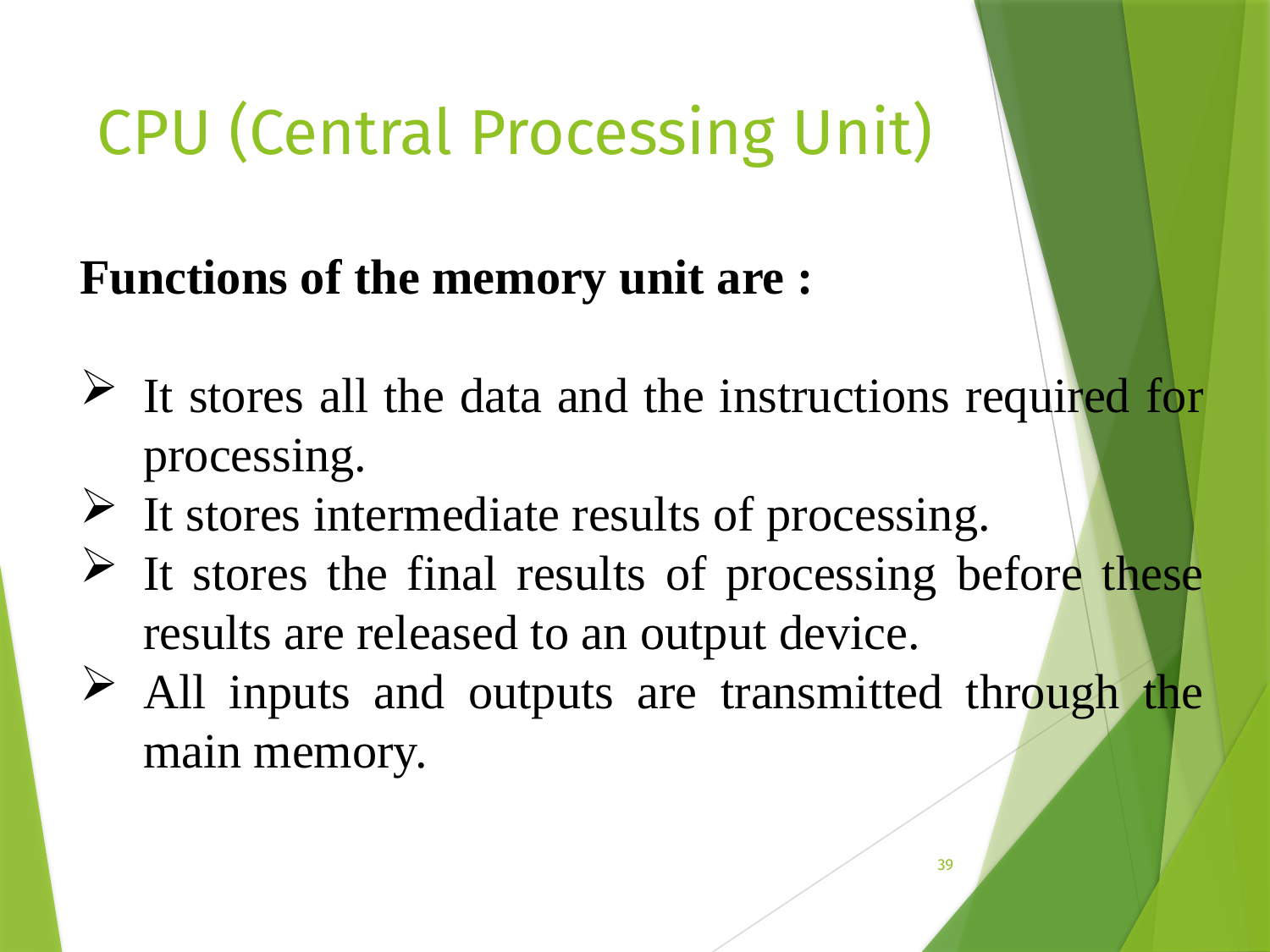

# CPU (Central Processing Unit)
Functions of the memory unit are :

It stores all the data and the instructions required for processing.
It stores intermediate results of processing.
It stores the final results of processing before these results are released to an output device.
All inputs and outputs are transmitted through the main memory.
39